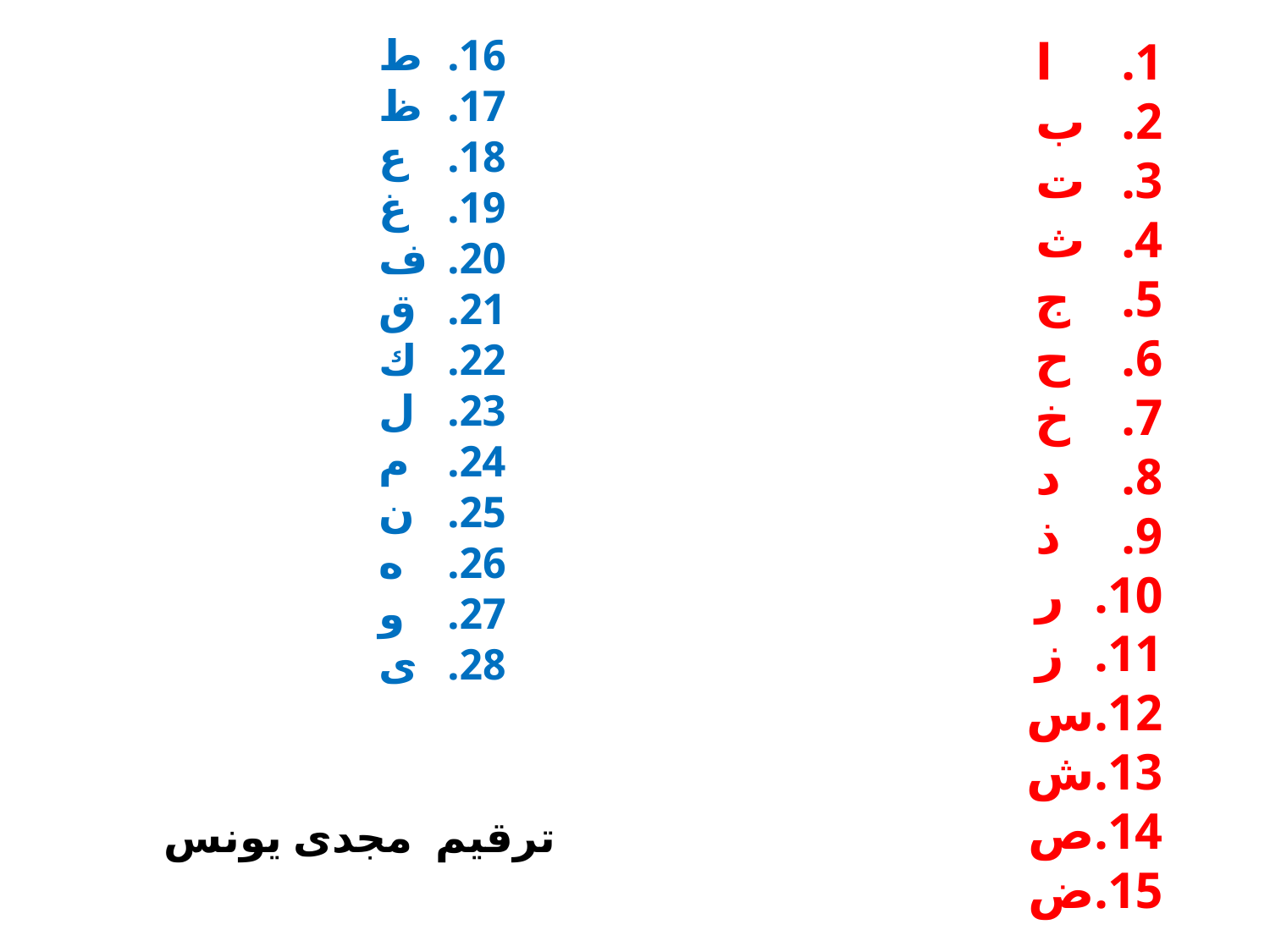

16.	ط
17.	ظ
18.	ع
19.	غ
20.	ف
21.	ق
22.	ك
23.	ل
24.	م
25.	ن
26.	ه
27.	و
28.	ى
1.	ا
2.	ب
3.	ت
4.	ث
5.	ج
6.	ح
7.	خ
8.	د
9.	ذ
10.	ر
11.	ز
12.	س
13.	ش
14.	ص
15.	ض
ترقيم  مجدى يونس